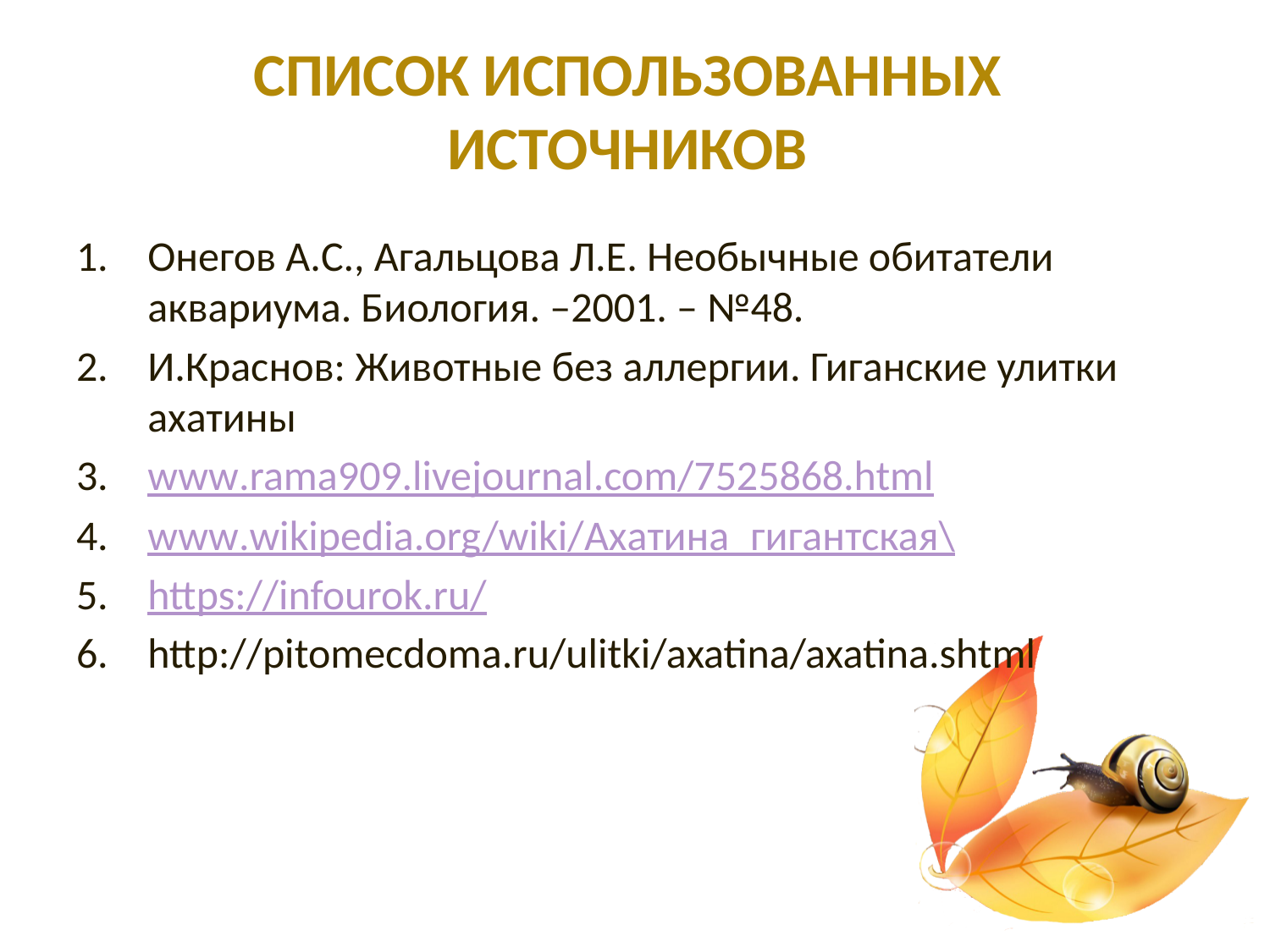

# Список использованных источников
Онегов А.С., Агальцова Л.Е. Необычные обитатели аквариума. Биология. –2001. – №48.
И.Краснов: Животные без аллергии. Гиганские улитки ахатины
www.rama909.livejournal.com/7525868.html
www.wikipedia.org/wiki/Ахатина_гигантская\
https://infourok.ru/
http://pitomecdoma.ru/ulitki/axatina/axatina.shtml